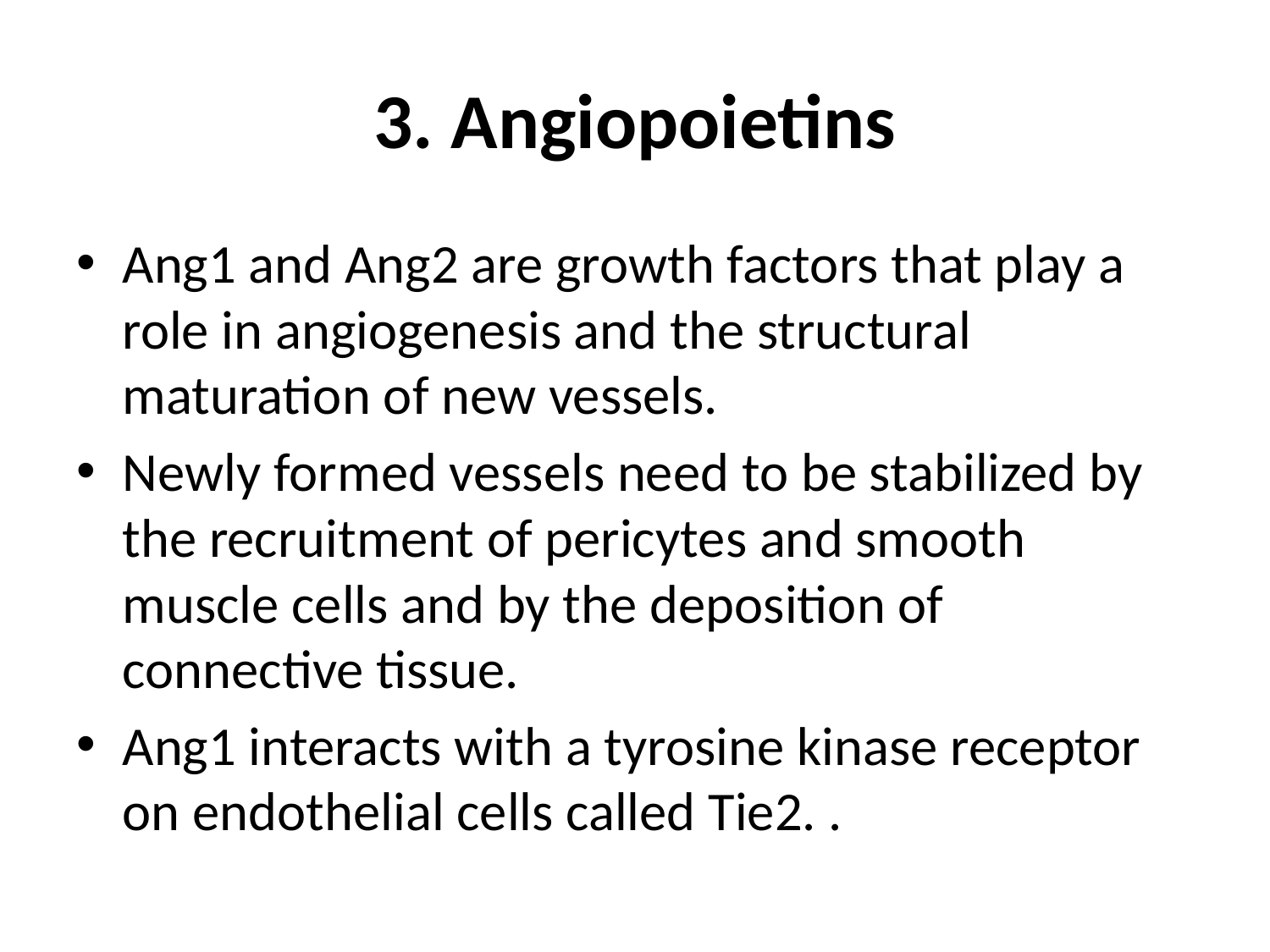

# 3. Angiopoietins
Ang1 and Ang2 are growth factors that play a role in angiogenesis and the structural maturation of new vessels.
Newly formed vessels need to be stabilized by the recruitment of pericytes and smooth muscle cells and by the deposition of connective tissue.
Ang1 interacts with a tyrosine kinase receptor on endothelial cells called Tie2. .